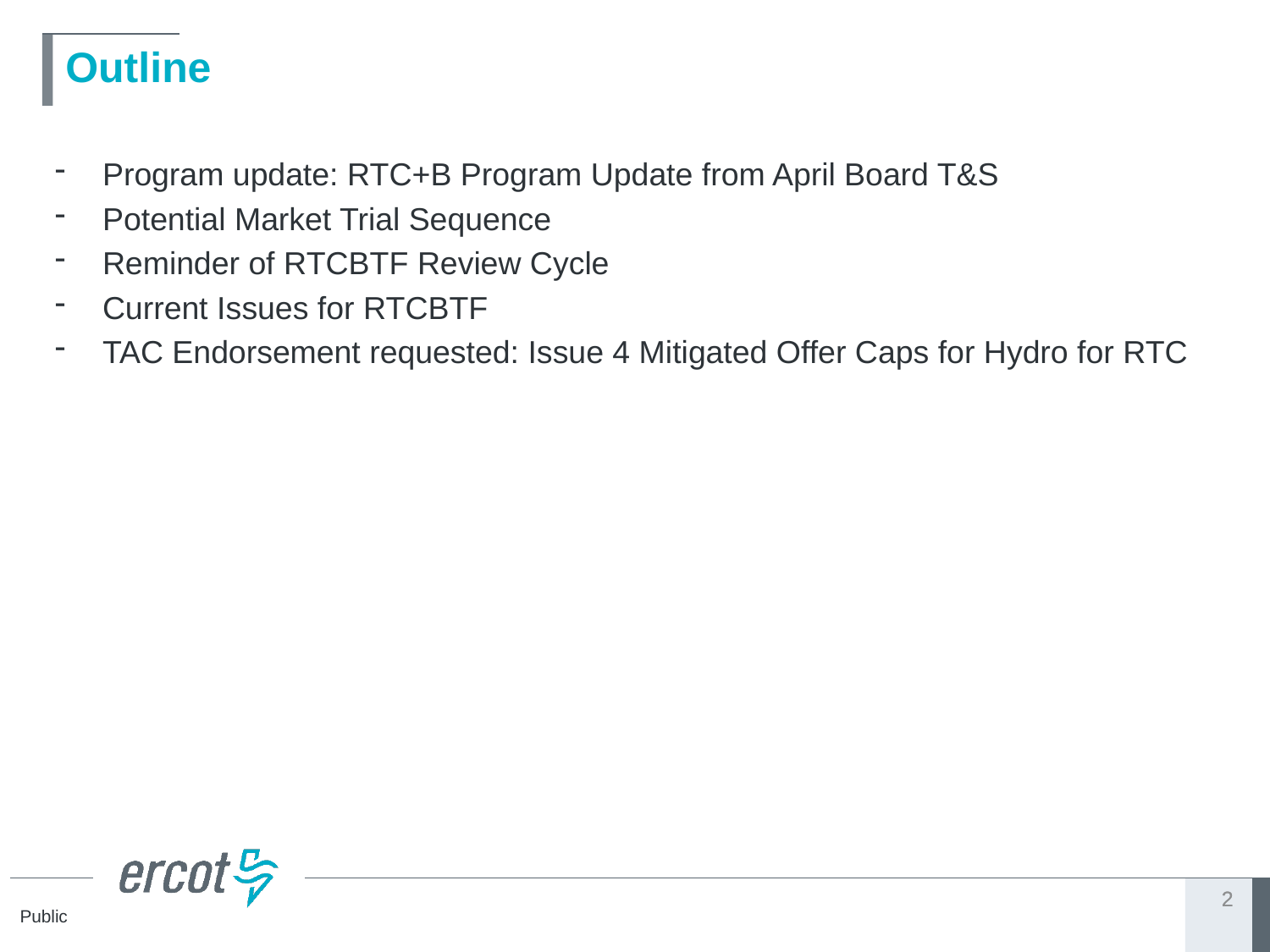

# Outline
Program update: RTC+B Program Update from April Board T&S
Potential Market Trial Sequence
Reminder of RTCBTF Review Cycle
Current Issues for RTCBTF
TAC Endorsement requested: Issue 4 Mitigated Offer Caps for Hydro for RTC

2